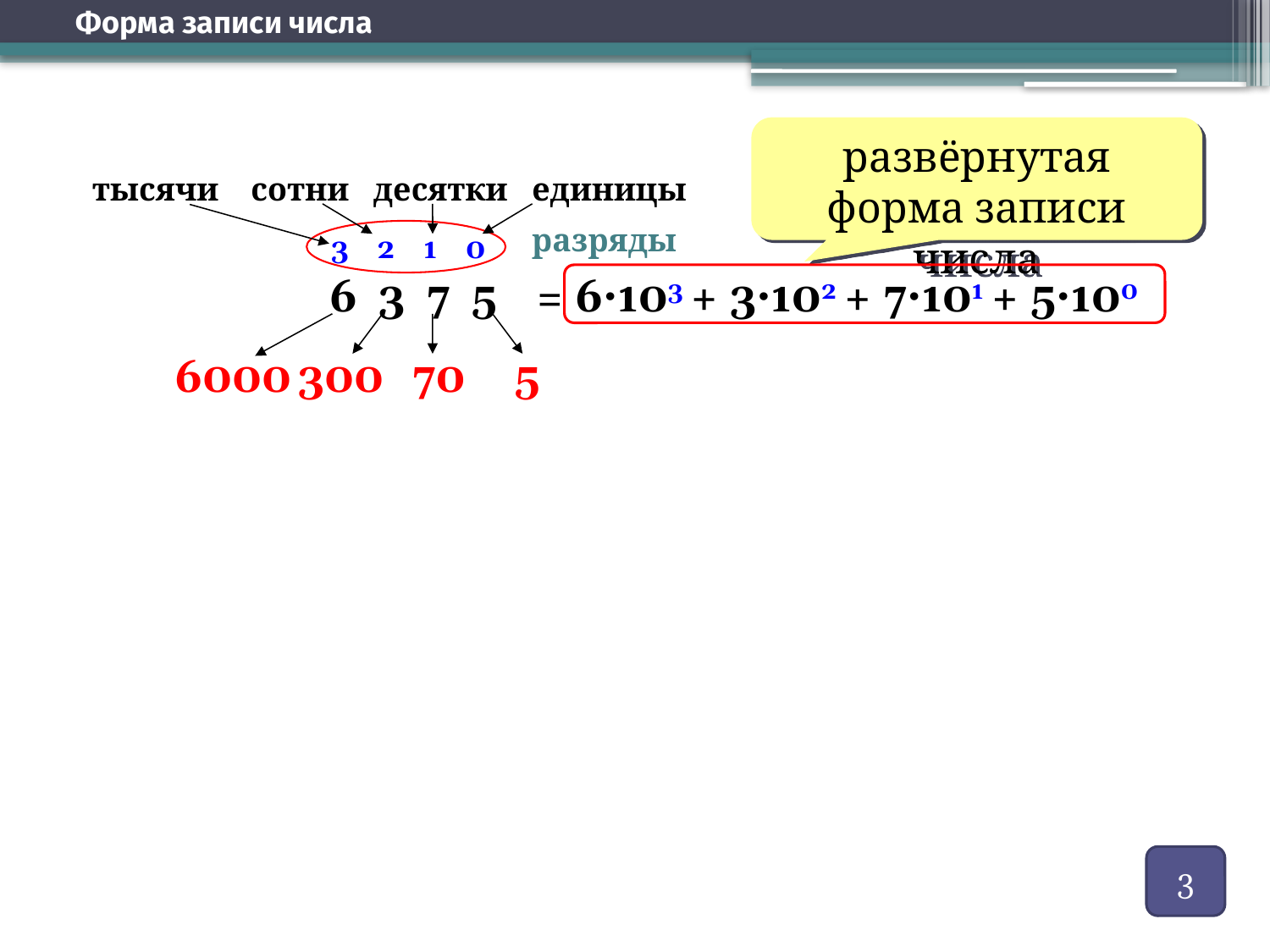

# Форма записи числа
развёрнутая форма записи числа
тысячи    сотни   десятки   единицы

разряды

3    2    1    0
6  3  7  5
= 6·103 + 3·102 + 7·101 + 5·100

6000
300
70
5
3